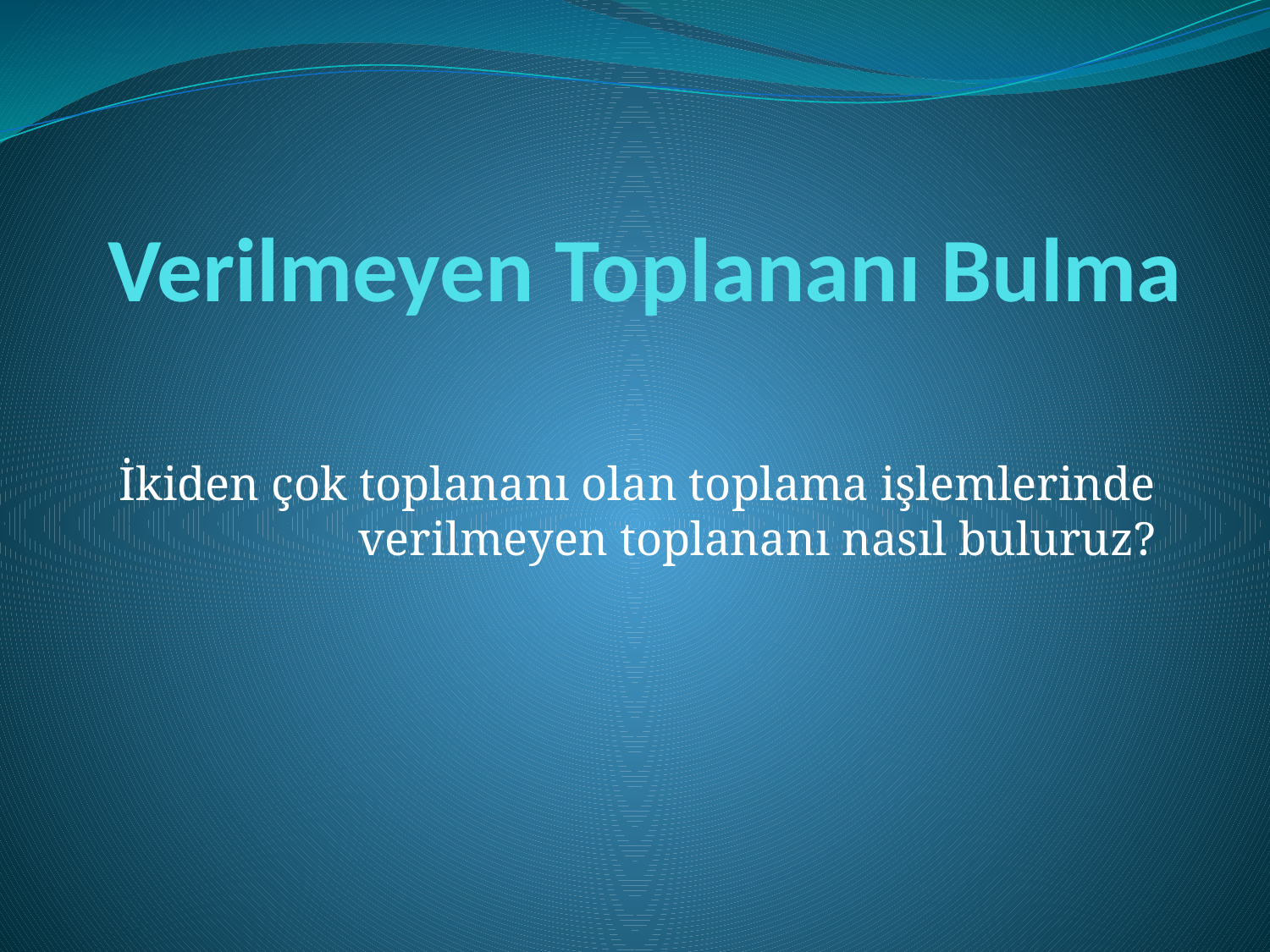

# Verilmeyen Toplananı Bulma
İkiden çok toplananı olan toplama işlemlerinde verilmeyen toplananı nasıl buluruz?